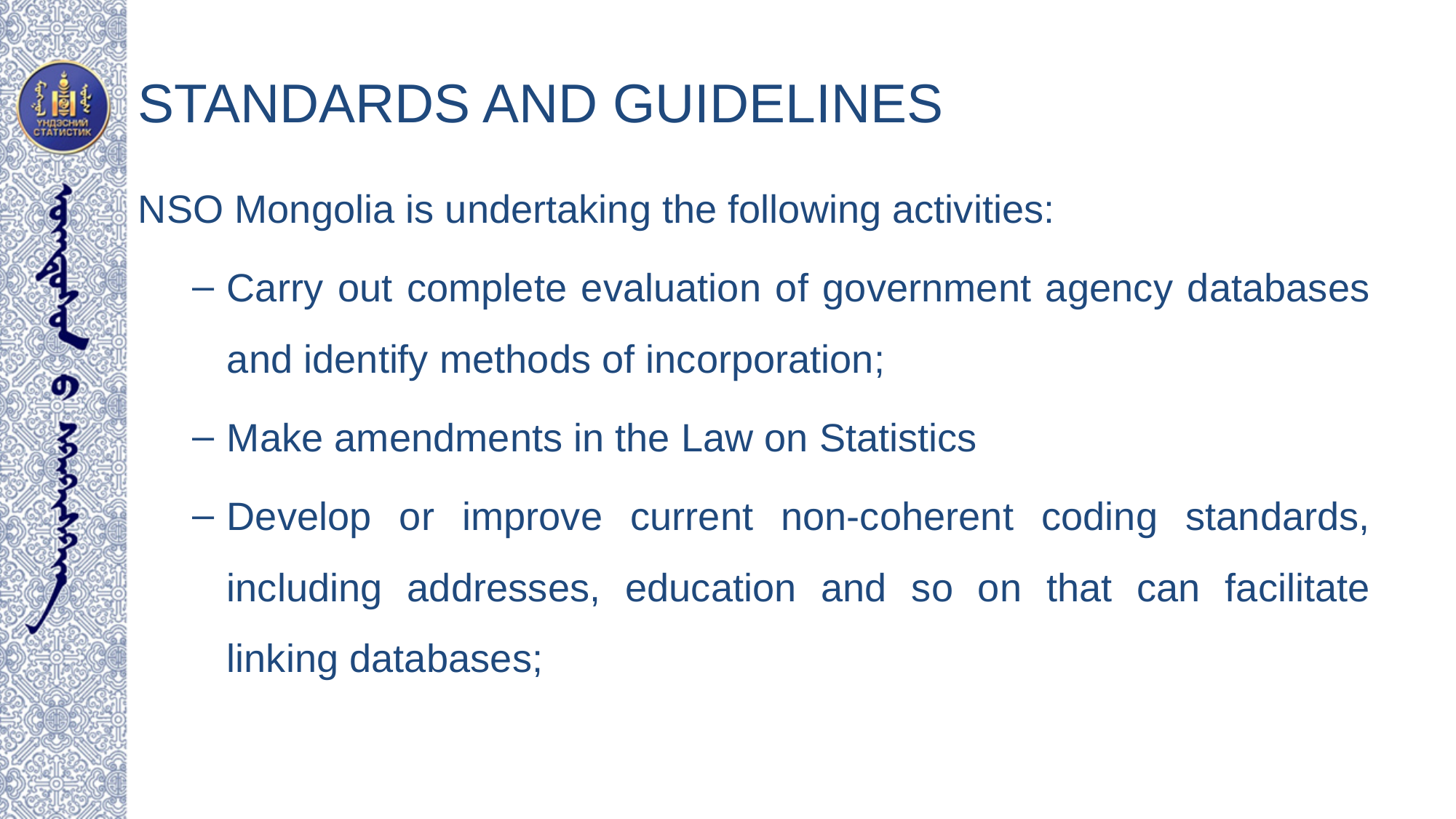

# STANDARDS AND GUIDELINES
NSO Mongolia is undertaking the following activities:
Carry out complete evaluation of government agency databases and identify methods of incorporation;
Make amendments in the Law on Statistics
Develop or improve current non-coherent coding standards, including addresses, education and so on that can facilitate linking databases;